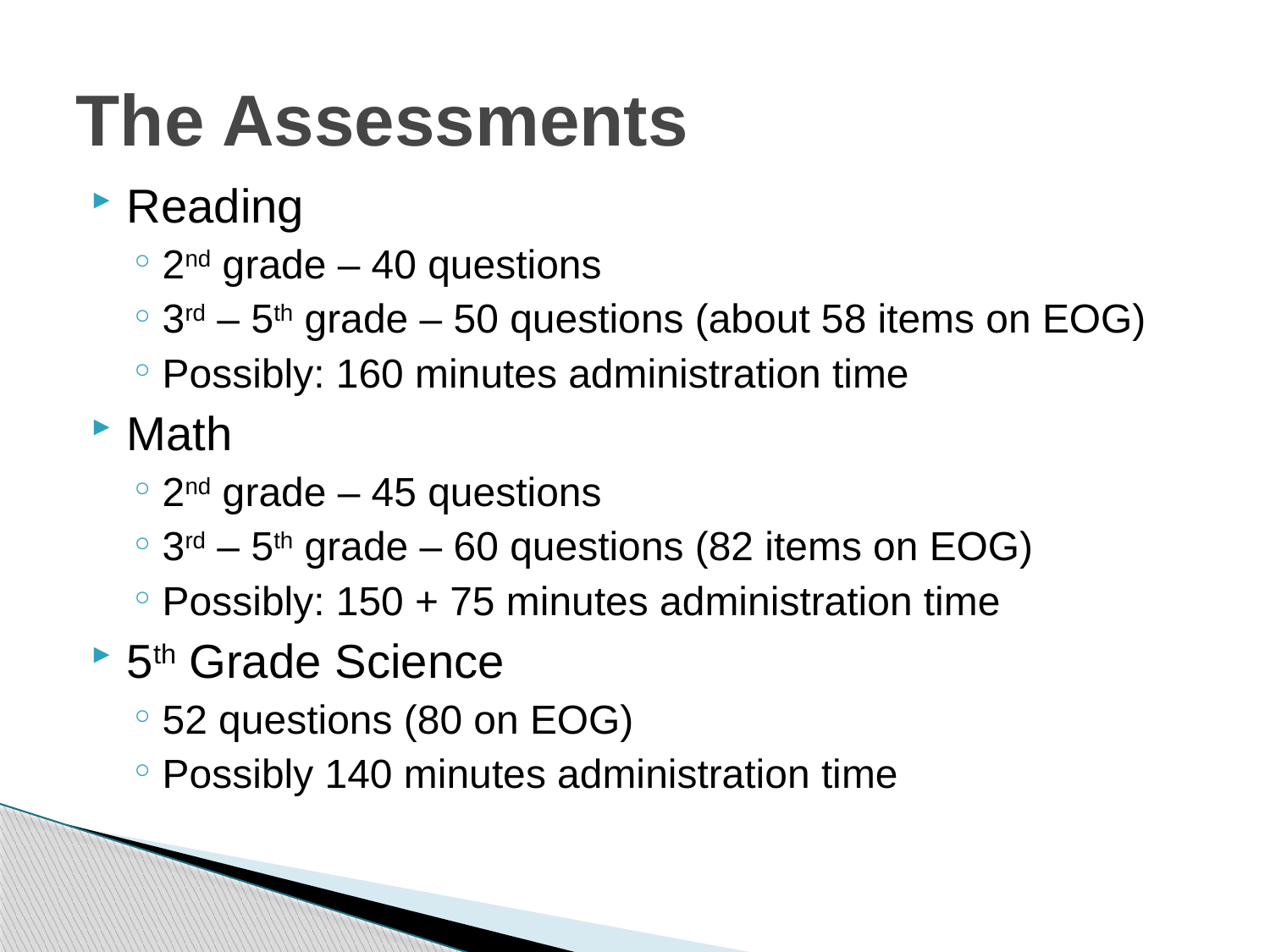

# The Assessments
Reading
2nd grade – 40 questions
3rd – 5th grade – 50 questions (about 58 items on EOG)
Possibly: 160 minutes administration time
Math
2nd grade – 45 questions
3rd – 5th grade – 60 questions (82 items on EOG)
Possibly: 150 + 75 minutes administration time
5th Grade Science
52 questions (80 on EOG)
Possibly 140 minutes administration time